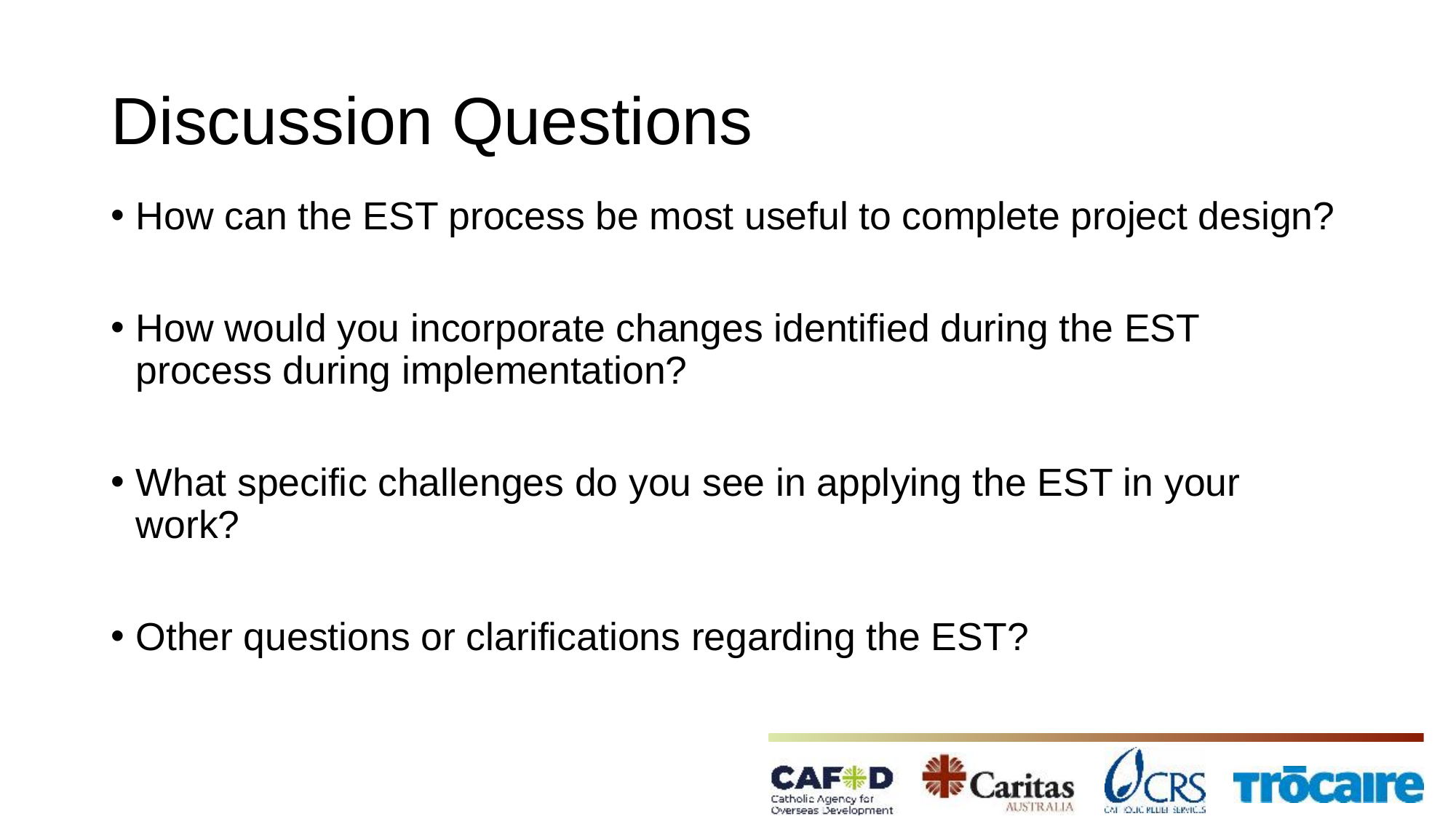

# Discussion Questions
How can the EST process be most useful to complete project design?

How would you incorporate changes identified during the EST process during implementation?

What specific challenges do you see in applying the EST in your work?

Other questions or clarifications regarding the EST?